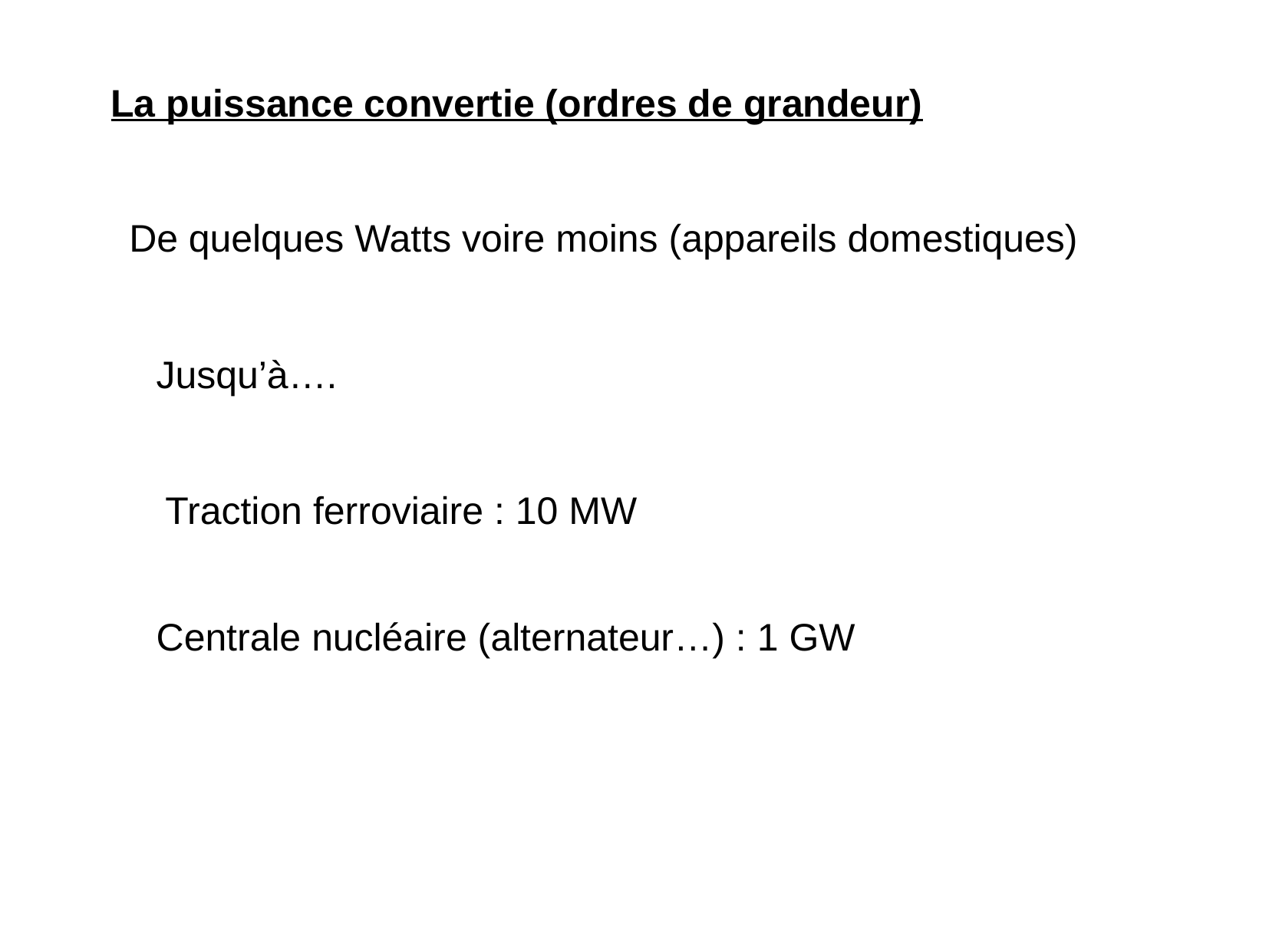

La puissance convertie (ordres de grandeur)
De quelques Watts voire moins (appareils domestiques)
Jusqu’à….
Traction ferroviaire : 10 MW
Centrale nucléaire (alternateur…) : 1 GW